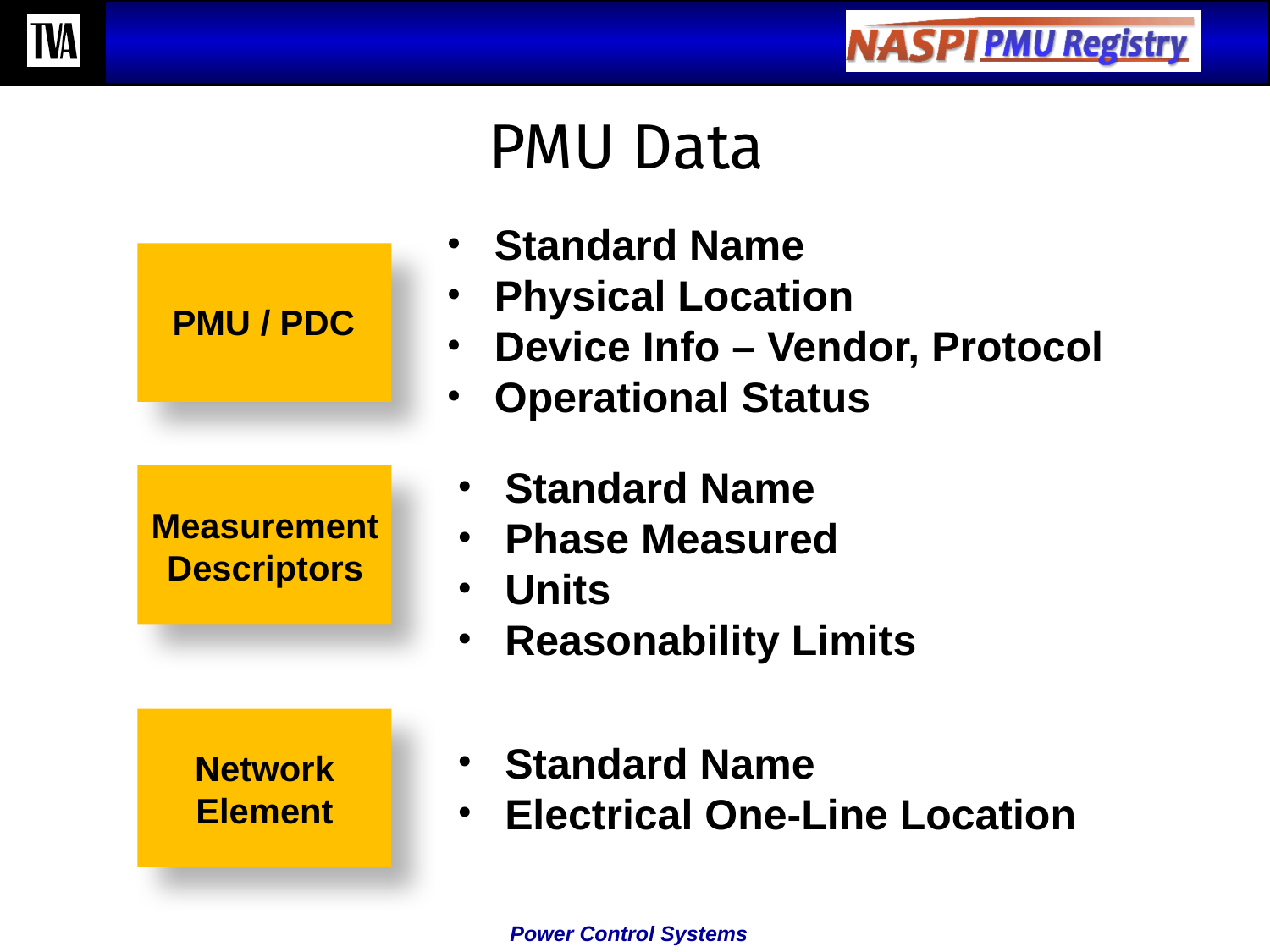

# PMU Data
Standard Name
Physical Location
Device Info – Vendor, Protocol
Operational Status

PMU / PDC
Standard Name
Phase Measured
Units
Reasonability Limits

Measurement
Descriptors

Network
Element
Standard Name
Electrical One-Line Location